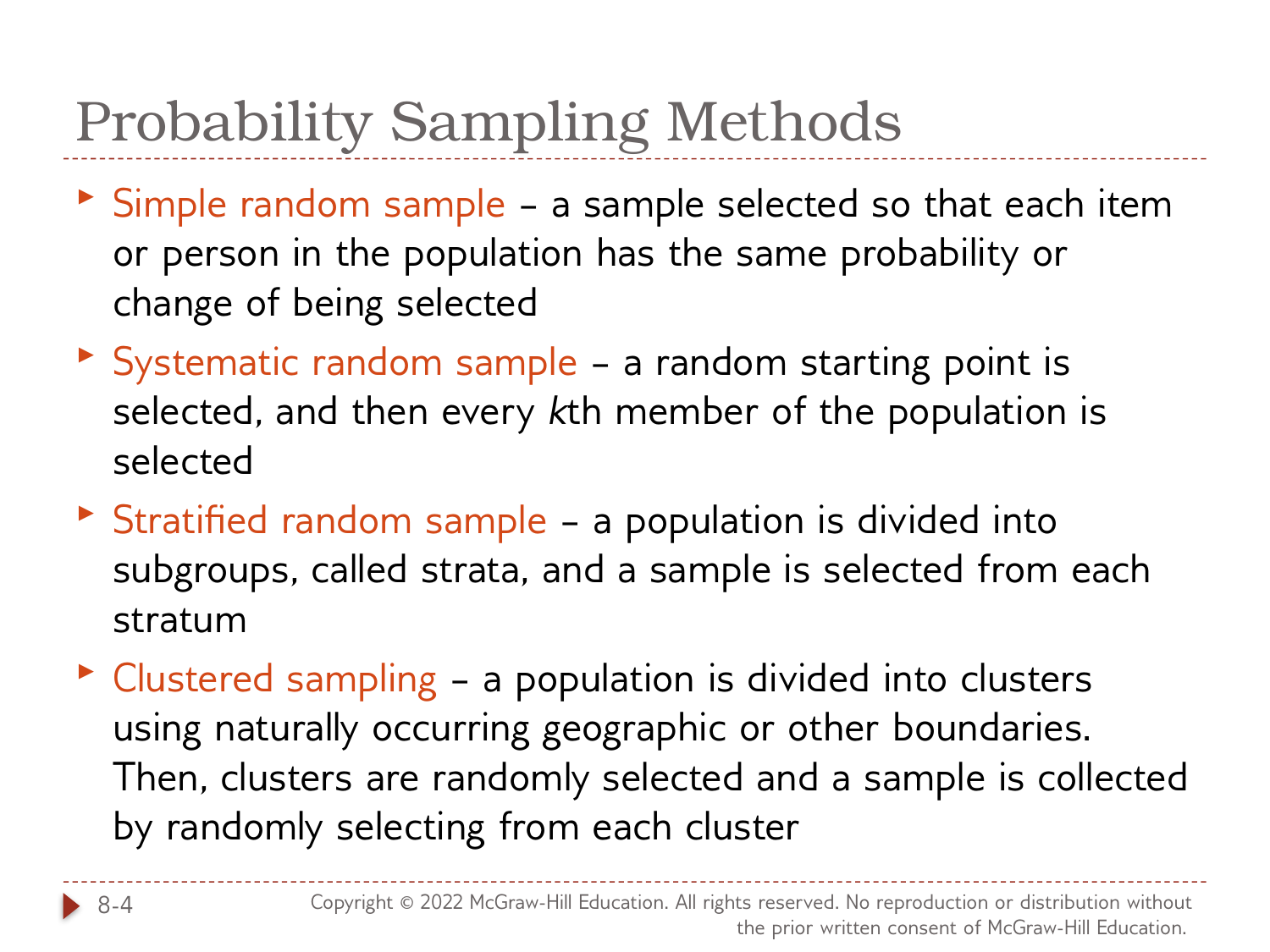

# Probability Sampling Methods
Simple random sample – a sample selected so that each item or person in the population has the same probability or change of being selected
Systematic random sample – a random starting point is selected, and then every kth member of the population is selected
Stratified random sample – a population is divided into subgroups, called strata, and a sample is selected from each stratum
Clustered sampling – a population is divided into clusters using naturally occurring geographic or other boundaries. Then, clusters are randomly selected and a sample is collected by randomly selecting from each cluster
8-4
Copyright © 2022 McGraw-Hill Education. All rights reserved. No reproduction or distribution without the prior written consent of McGraw-Hill Education.